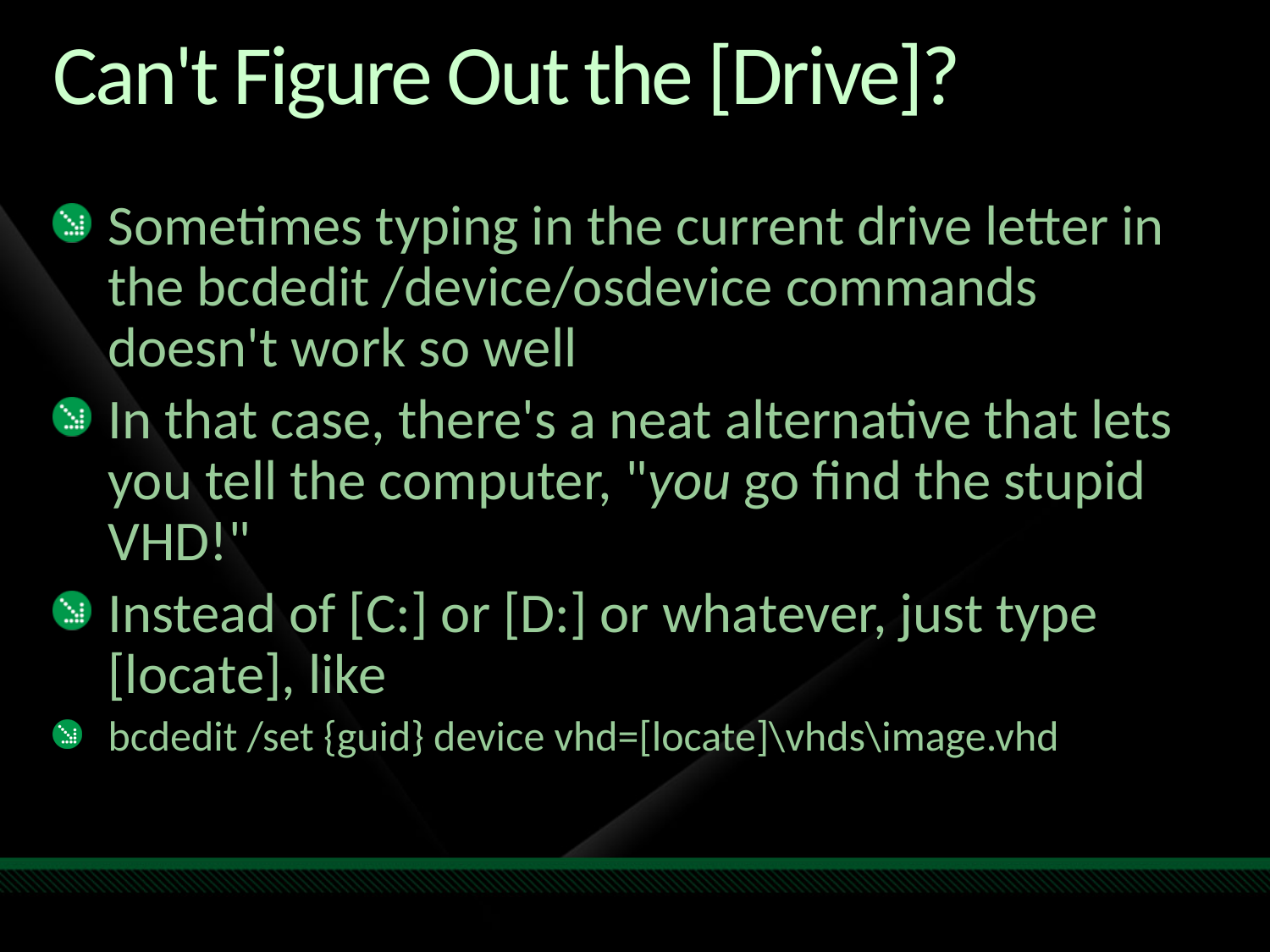

# Can't Figure Out the [Drive]?
Sometimes typing in the current drive letter in the bcdedit /device/osdevice commands doesn't work so well
In that case, there's a neat alternative that lets you tell the computer, "you go find the stupid VHD!"
Instead of [C:] or [D:] or whatever, just type [locate], like
bcdedit /set {guid} device vhd=[locate]\vhds\image.vhd